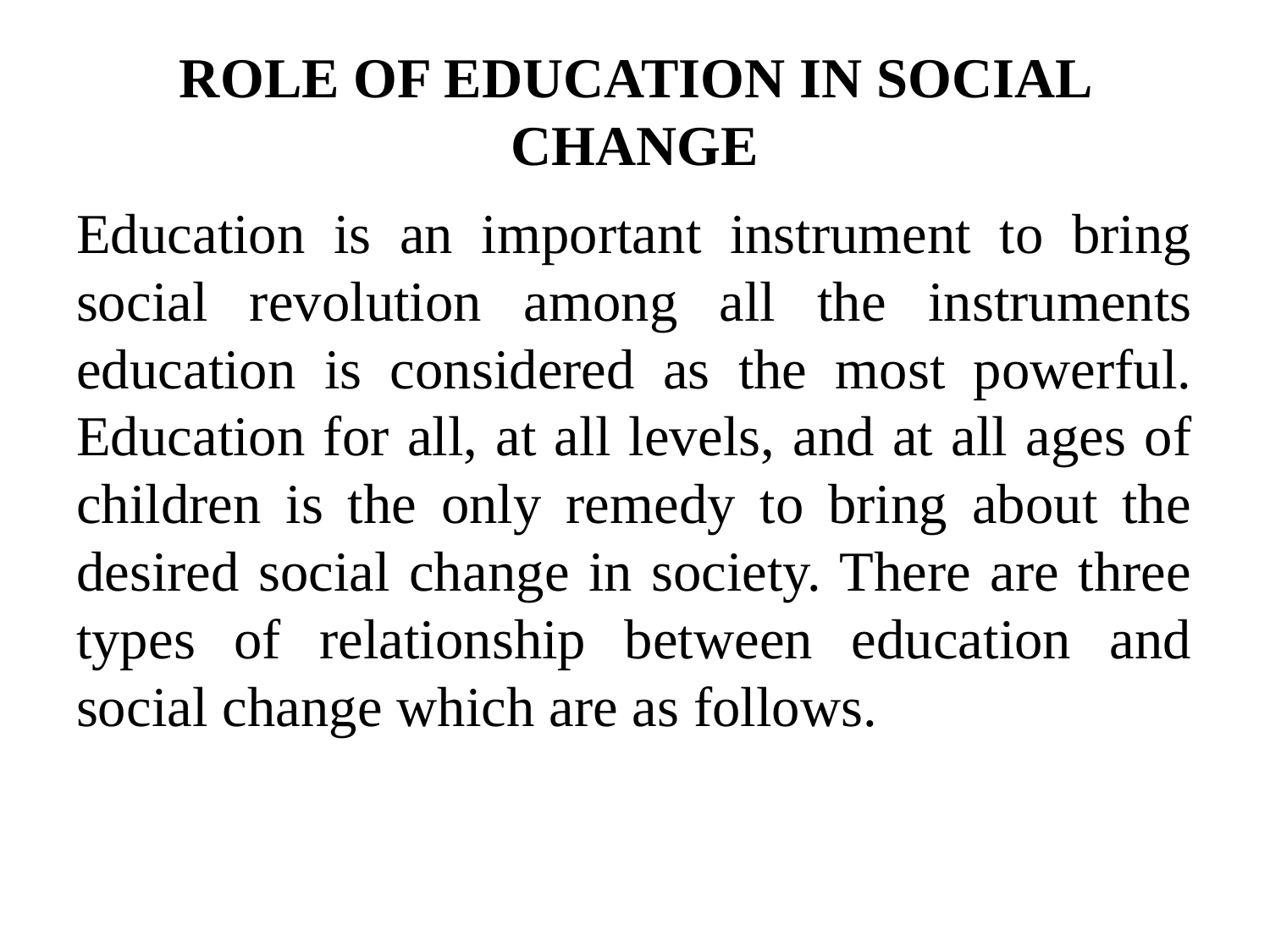

# ROLE OF EDUCATION IN SOCIAL CHANGE
Education is an important instrument to bring social revolution among all the instruments education is considered as the most powerful. Education for all, at all levels, and at all ages of children is the only remedy to bring about the desired social change in society. There are three types of relationship between education and social change which are as follows.